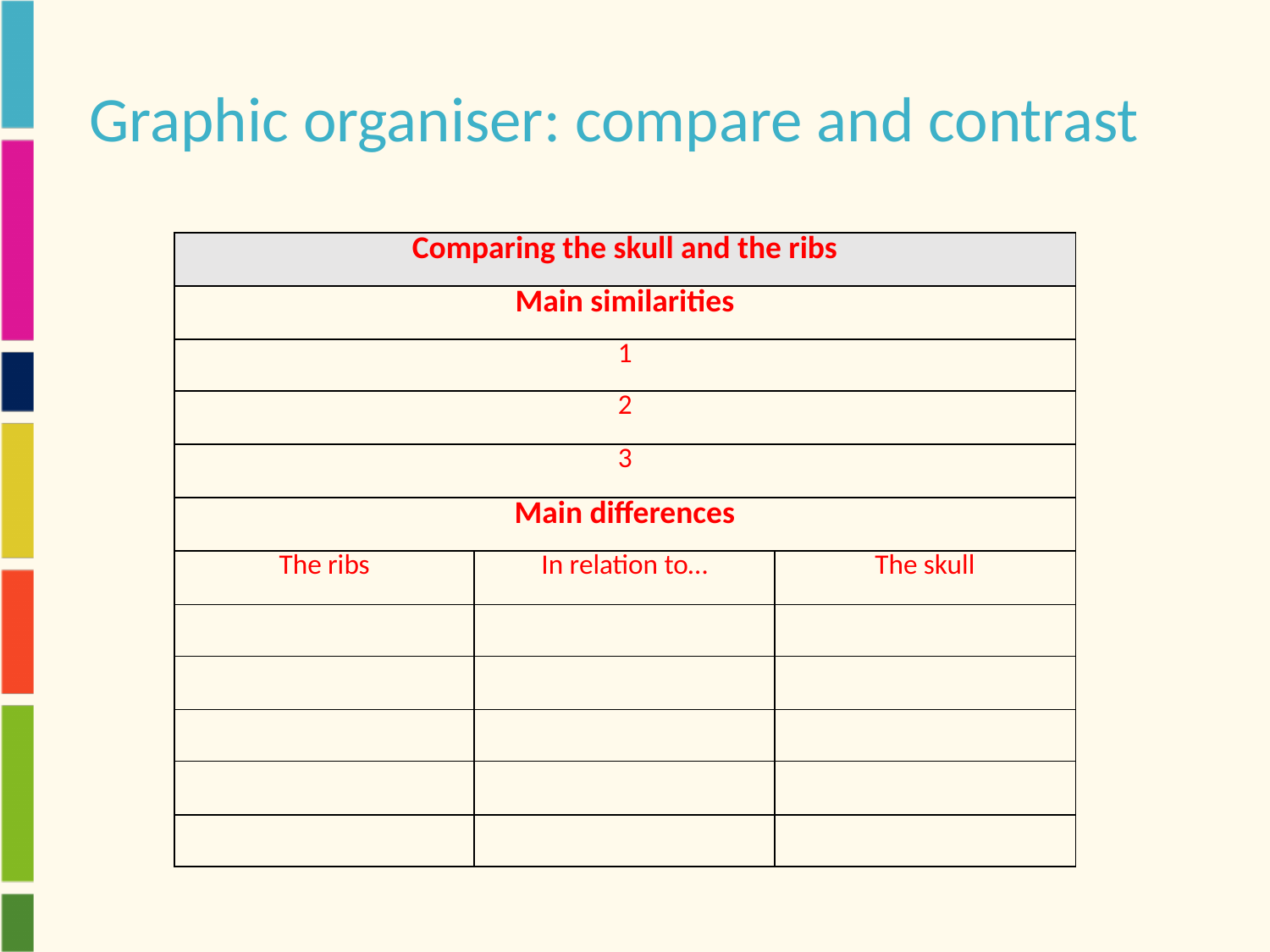

# Graphic organiser: compare and contrast
| Comparing the skull and the ribs |  |  |
| --- | --- | --- |
| Main similarities |  |  |
| 1 |  |  |
| 2 |  |  |
| 3 |  |  |
| Main differences |  |  |
| The ribs | In relation to… | The skull |
|  |  |  |
|  |  |  |
|  |  |  |
|  |  |  |
|  |  |  |